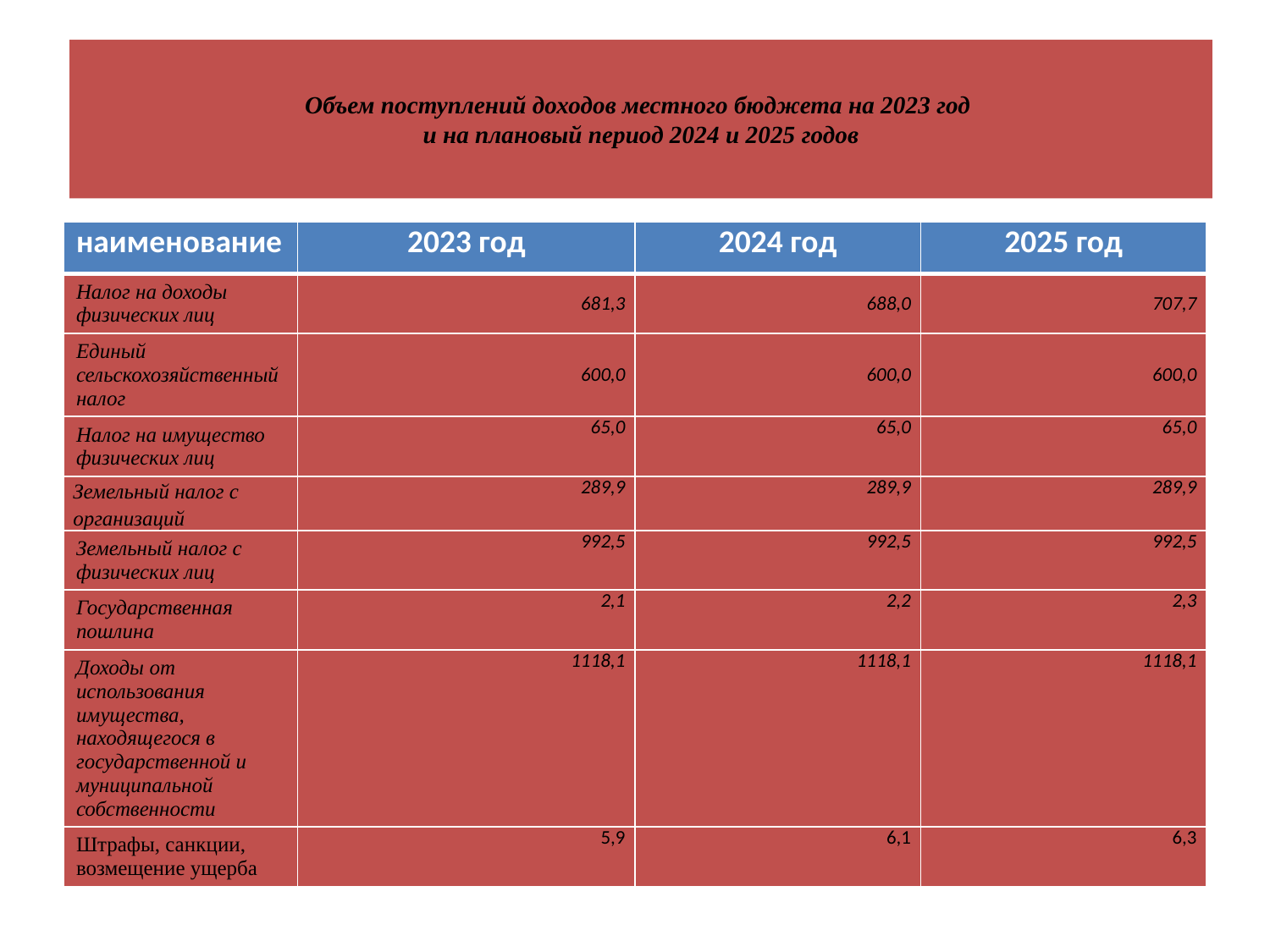

# Объем поступлений доходов местного бюджета на 2023 год и на плановый период 2024 и 2025 годов
| наименование | 2023 год | 2024 год | 2025 год |
| --- | --- | --- | --- |
| Налог на доходы физических лиц | 681,3 | 688,0 | 707,7 |
| Единый сельскохозяйственный налог | 600,0 | 600,0 | 600,0 |
| Налог на имущество физических лиц | 65,0 | 65,0 | 65,0 |
| Земельный налог с организаций | 289,9 | 289,9 | 289,9 |
| Земельный налог с физических лиц | 992,5 | 992,5 | 992,5 |
| Государственная пошлина | 2,1 | 2,2 | 2,3 |
| Доходы от использования имущества, находящегося в государственной и муниципальной собственности | 1118,1 | 1118,1 | 1118,1 |
| Штрафы, санкции, возмещение ущерба | 5,9 | 6,1 | 6,3 |